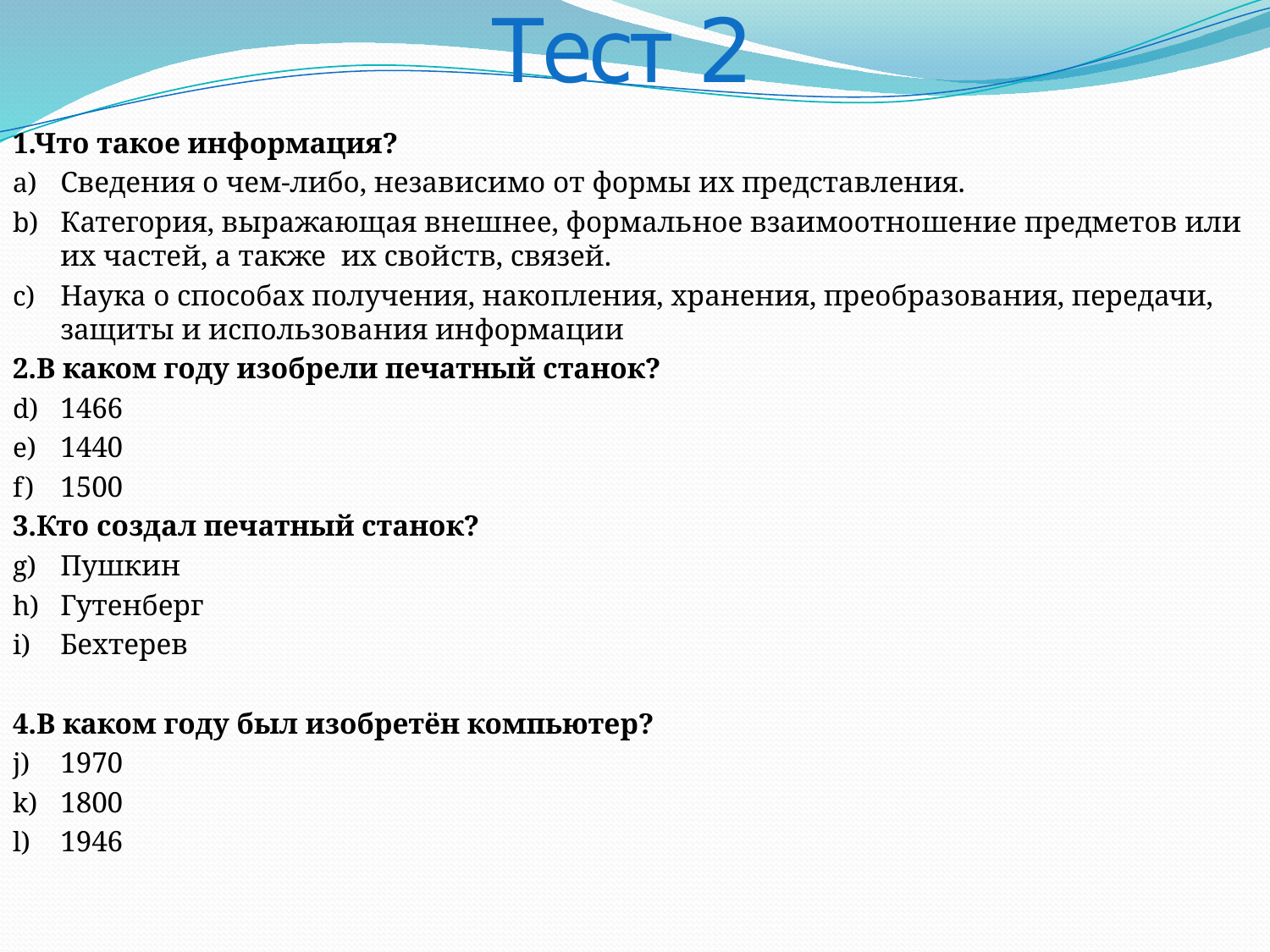

# Тест 2
1.Что такое информация?
Сведения о чем-либо, независимо от формы их представления.
Категория, выражающая внешнее, формальное взаимоотношение предметов или их частей, а также  их свойств, связей.
Наука о способах получения, накопления, хранения, преобразования, передачи, защиты и использования информации
2.В каком году изобрели печатный станок?
1466
1440
1500
3.Кто создал печатный станок?
Пушкин
Гутенберг
Бехтерев

4.В каком году был изобретён компьютер?
1970
1800
1946